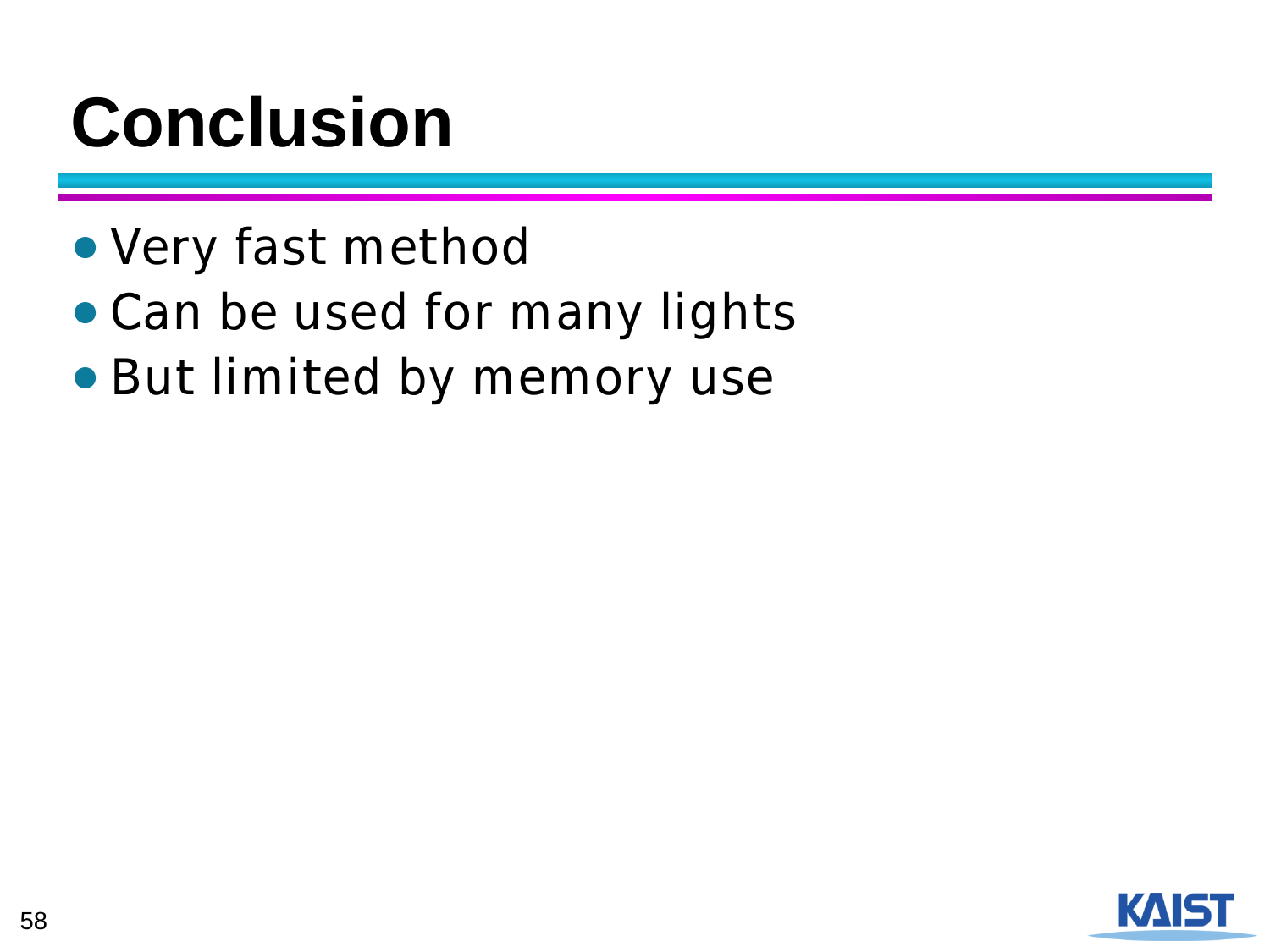

# Conclusion
Very fast method
Can be used for many lights
But limited by memory use